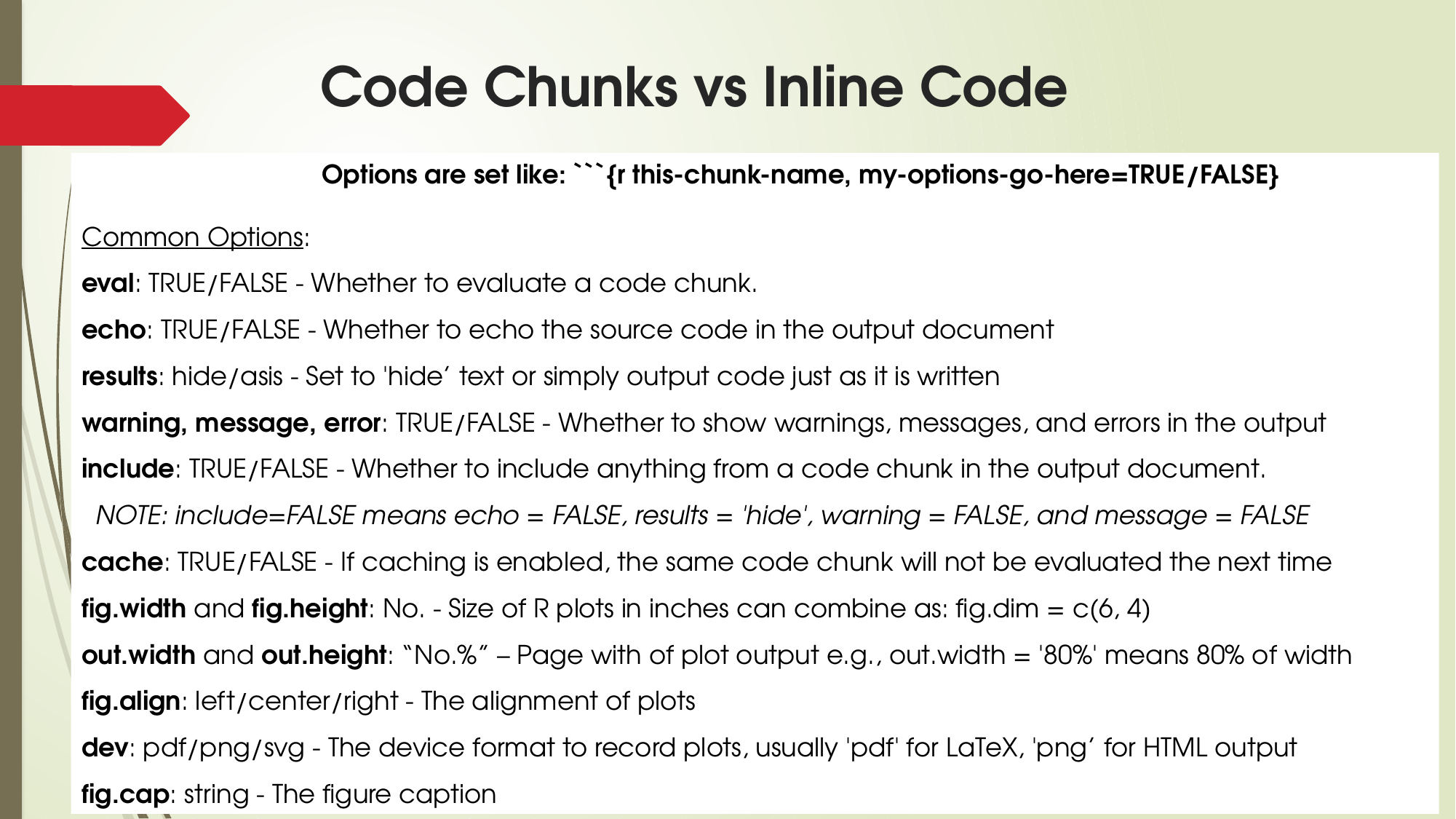

# Code Chunks vs Inline Code
                                 Options are set like: ```{r this-chunk-name, my-options-go-here=TRUE/FALSE}

Common Options:
eval: TRUE/FALSE - Whether to evaluate a code chunk.
echo: TRUE/FALSE - Whether to echo the source code in the output document
results: hide/asis - Set to 'hide’ text or simply output code just as it is written
warning, message, error: TRUE/FALSE - Whether to show warnings, messages, and errors in the output
include: TRUE/FALSE - Whether to include anything from a code chunk in the output document.
  NOTE: include=FALSE means echo = FALSE, results = 'hide', warning = FALSE, and message = FALSE
cache: TRUE/FALSE - If caching is enabled, the same code chunk will not be evaluated the next time fig.width and fig.height: No. - Size of R plots in inches can combine as: fig.dim = c(6, 4)
out.width and out.height: “No.%” – Page with of plot output e.g., out.width = '80%' means 80% of width
fig.align: left/center/right - The alignment of plots
dev: pdf/png/svg - The device format to record plots, usually 'pdf' for LaTeX, 'png’ for HTML output
fig.cap: string - The figure caption